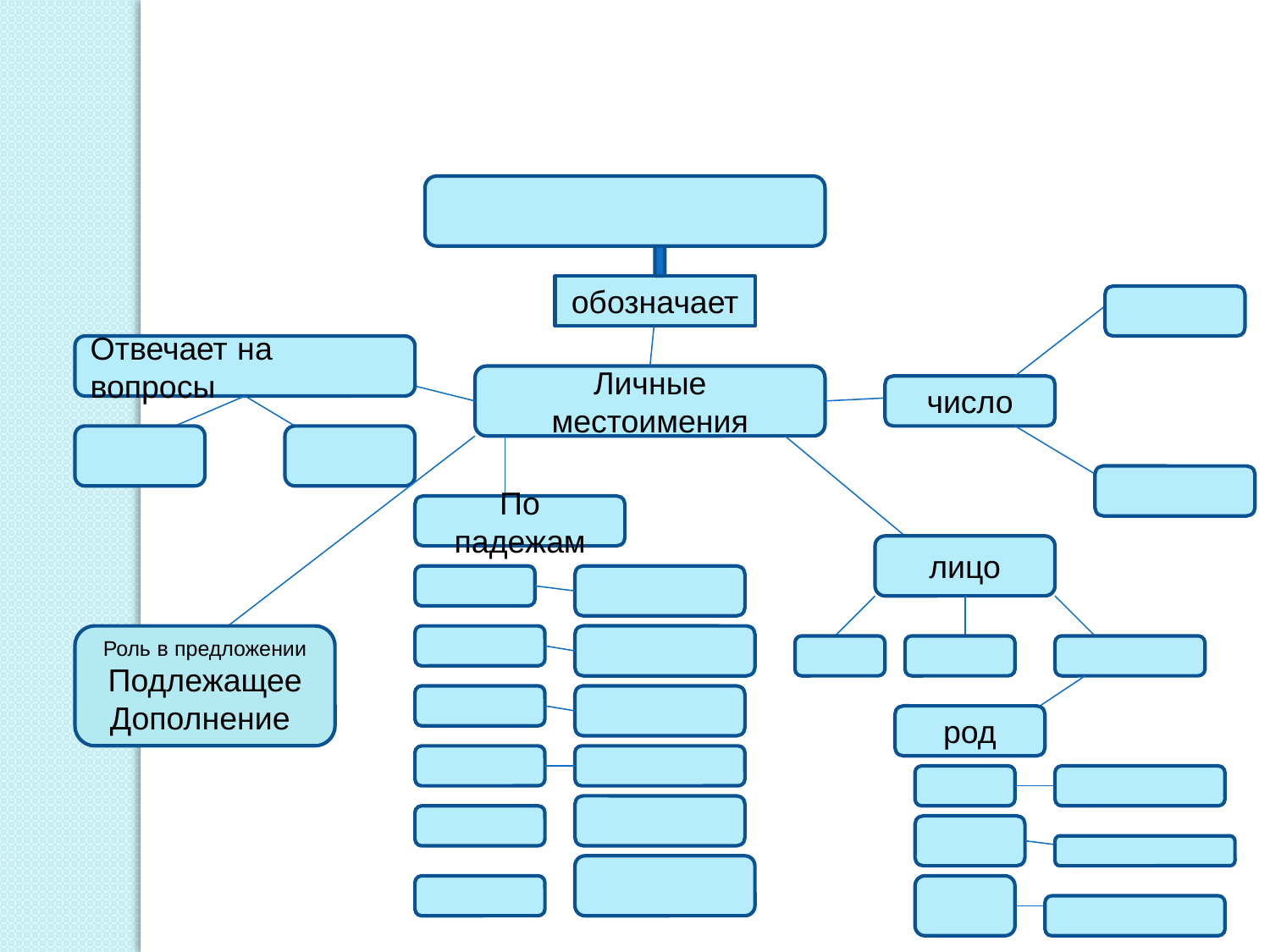

обозначает

Отвечает на вопросы
Личные местоимения
число

По падежам
лицо

Роль в предложении
Подлежащее
Дополнение

род